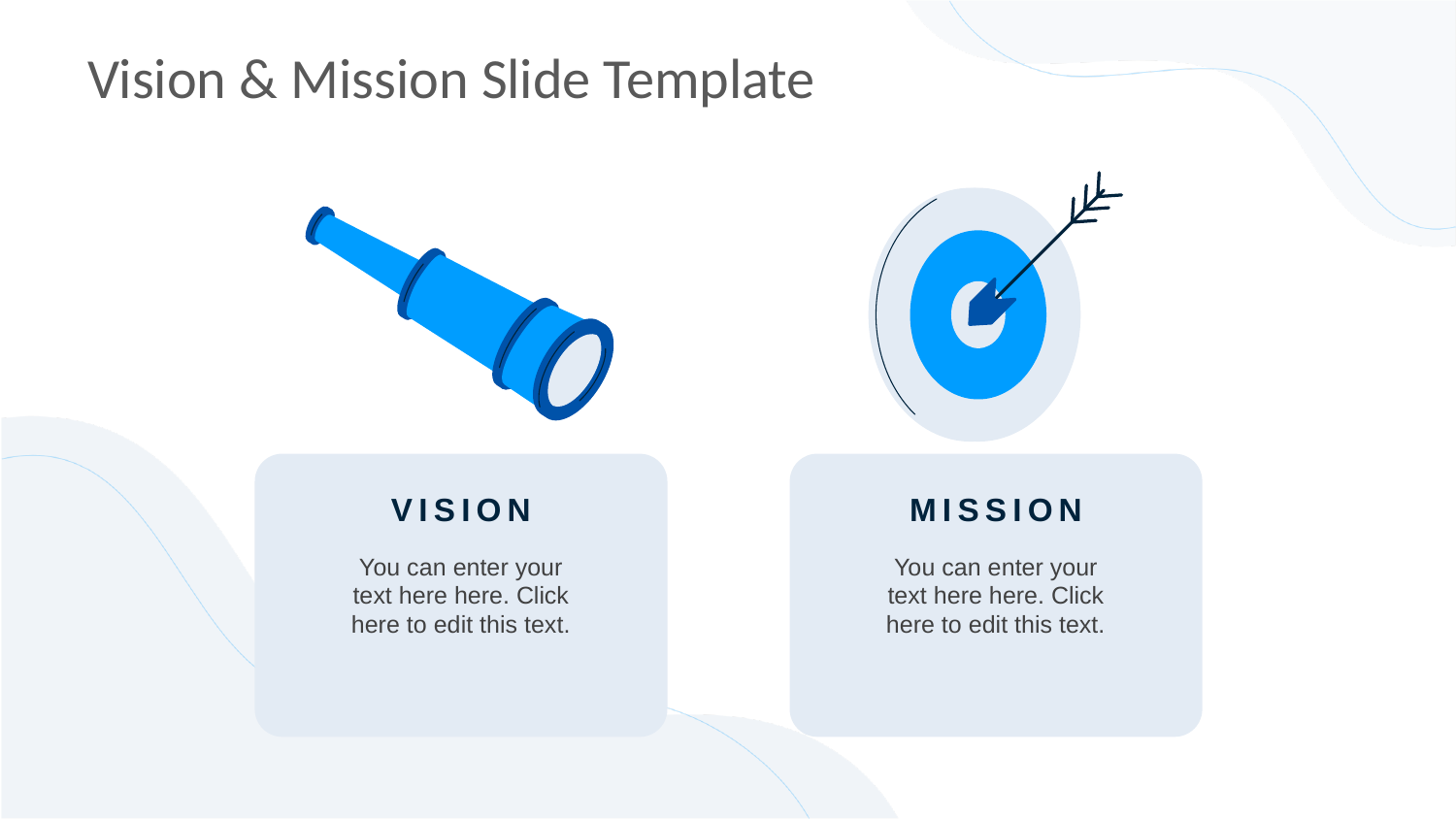

# Vision & Mission Slide Template

VISION
MISSION
You can enter your text here here. Click here to edit this text.
You can enter your text here here. Click here to edit this text.